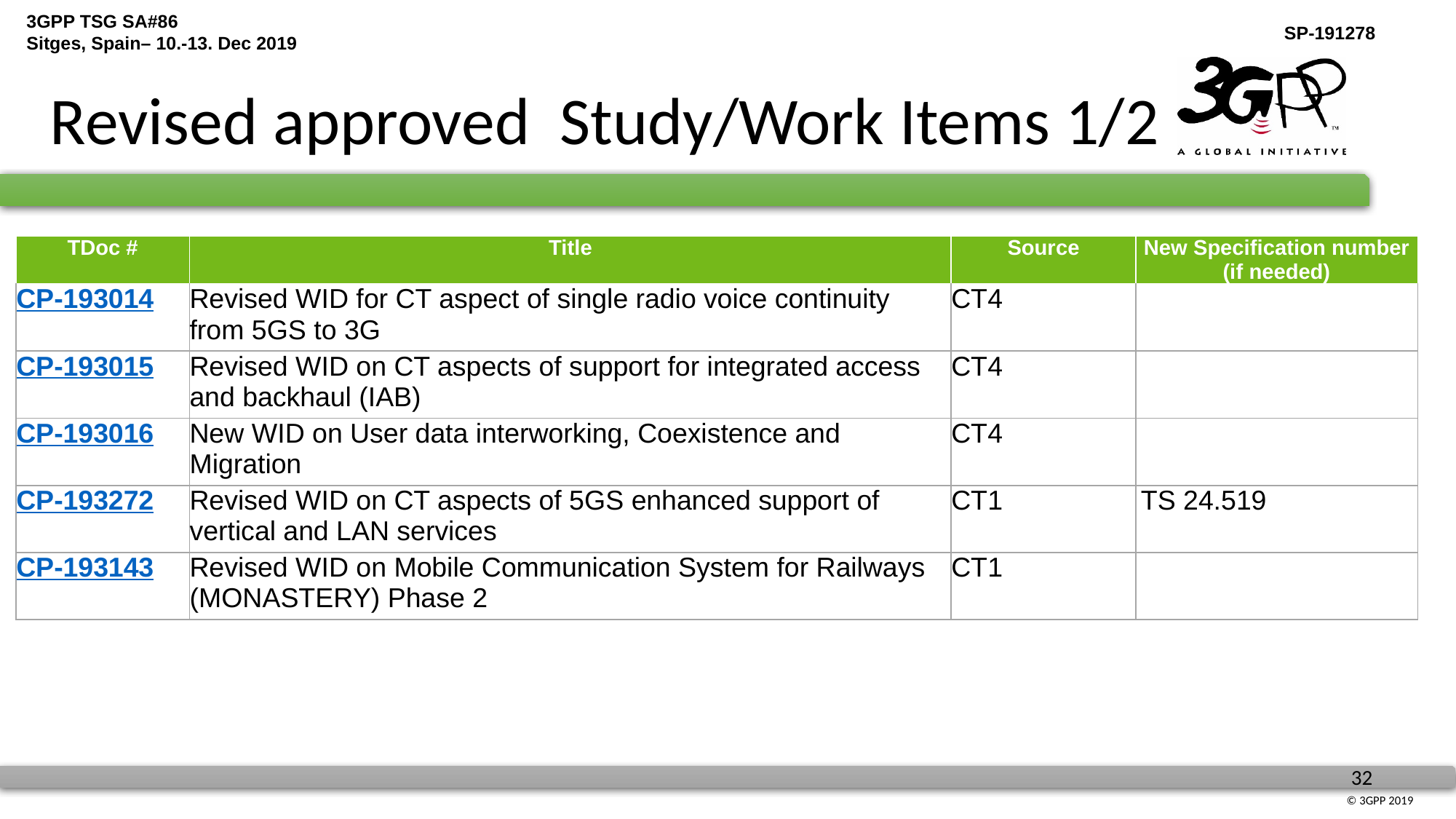

# Revised approved  Study/Work Items 1/2
| TDoc # | Title | Source | New Specification number (if needed) |
| --- | --- | --- | --- |
| CP-193014 | Revised WID for CT aspect of single radio voice continuity from 5GS to 3G | CT4 |  |
| CP-193015 | Revised WID on CT aspects of support for integrated access and backhaul (IAB) | CT4 |  |
| CP-193016 | New WID on User data interworking, Coexistence and Migration | CT4 |  |
| CP-193272 | Revised WID on CT aspects of 5GS enhanced support of vertical and LAN services | CT1 | TS 24.519 |
| CP-193143 | Revised WID on Mobile Communication System for Railways (MONASTERY) Phase 2 | CT1 |  |